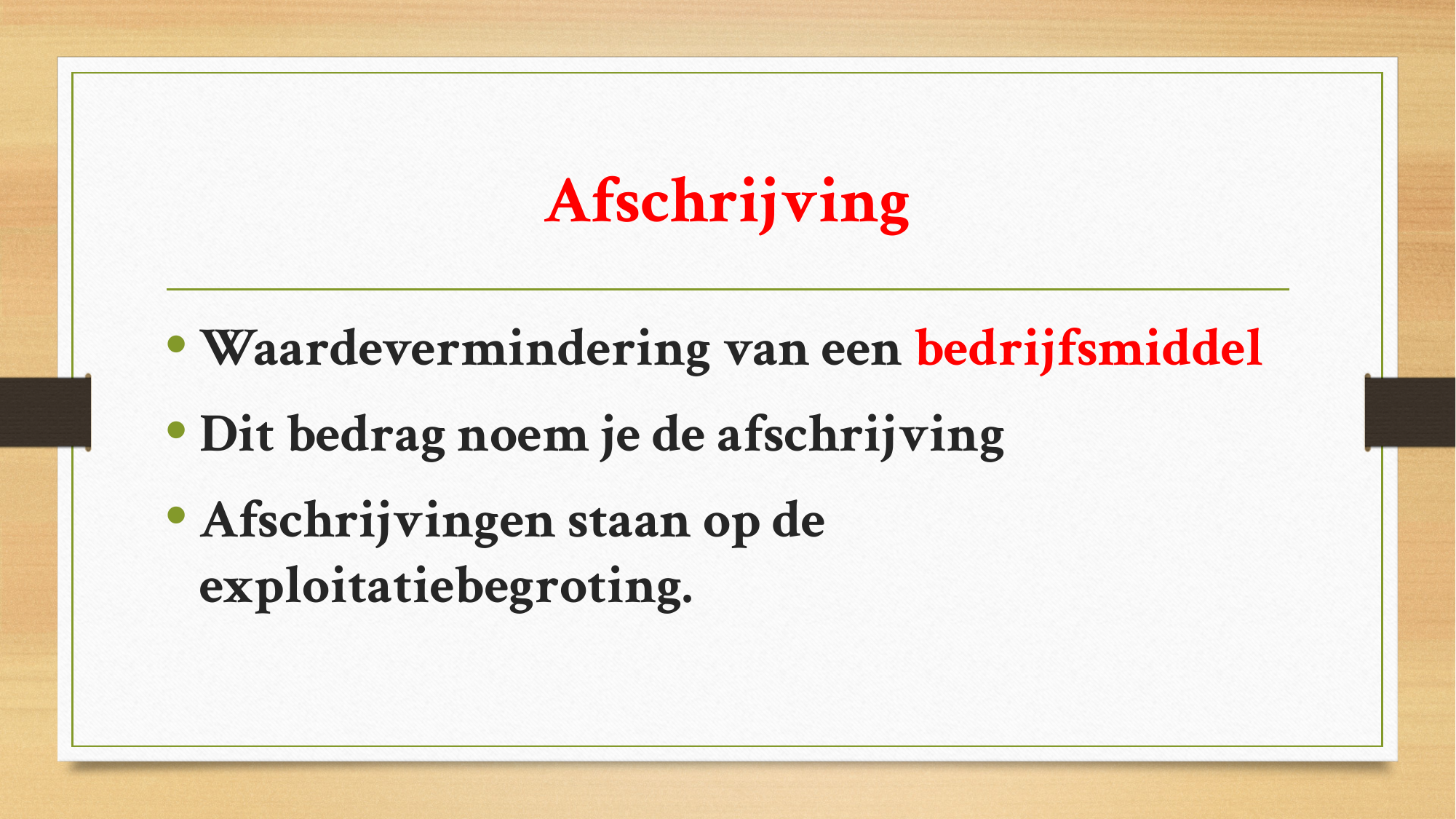

# Afschrijving
Waardevermindering van een bedrijfsmiddel
Dit bedrag noem je de afschrijving
Afschrijvingen staan op de exploitatiebegroting.